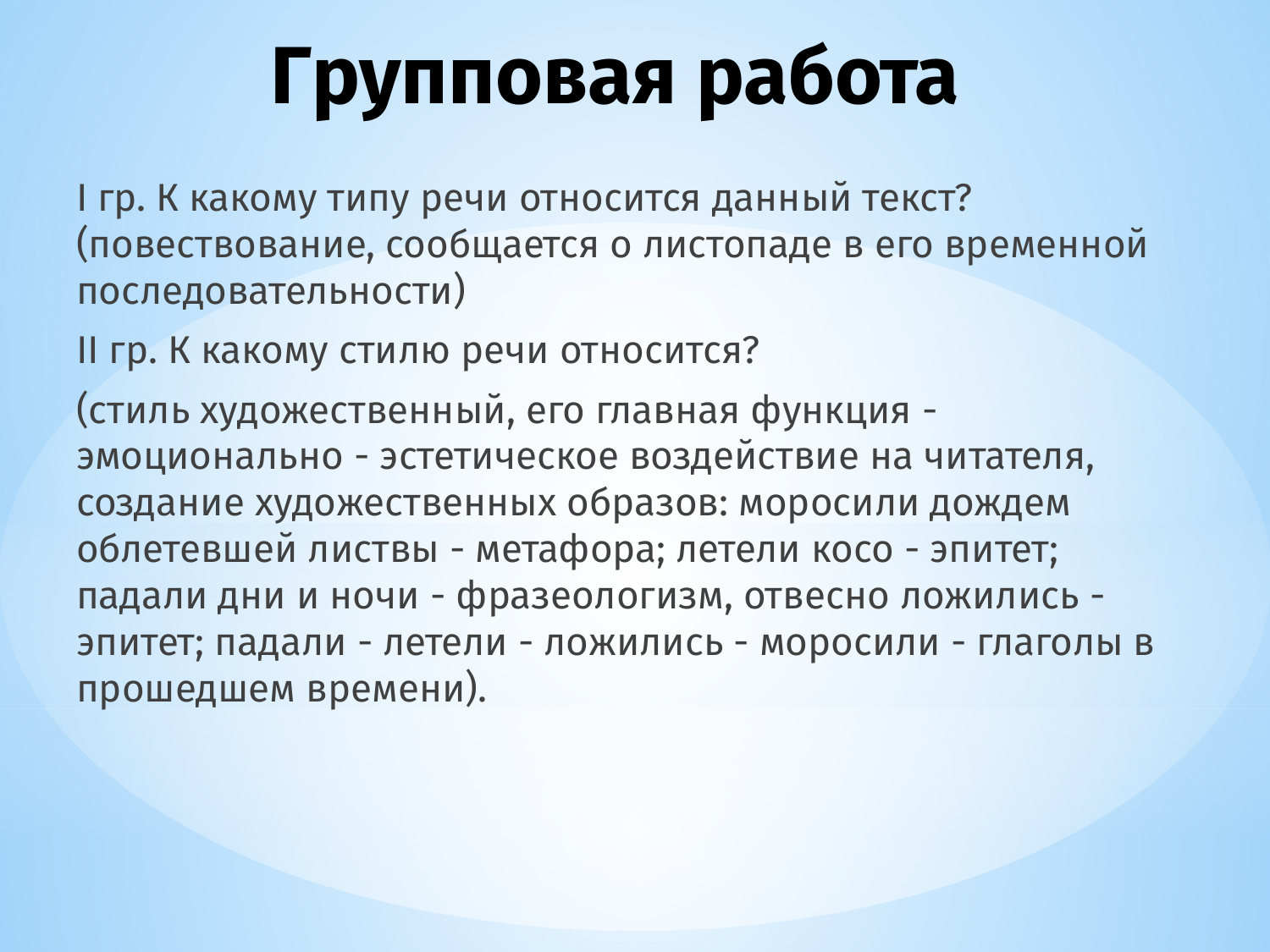

# Групповая работа
I гр. К какому типу речи относится данный текст? (повествование, сообщается о листопаде в его временной последовательности)
II гр. К какому стилю речи относится?
(стиль художественный, его главная функция - эмоционально - эстетическое воздействие на читателя, создание художественных образов: моросили дождем облетевшей листвы - метафора; летели косо - эпитет; падали дни и ночи - фразеологизм, отвесно ложились - эпитет; падали - летели - ложились - моросили - глаголы в прошедшем времени).